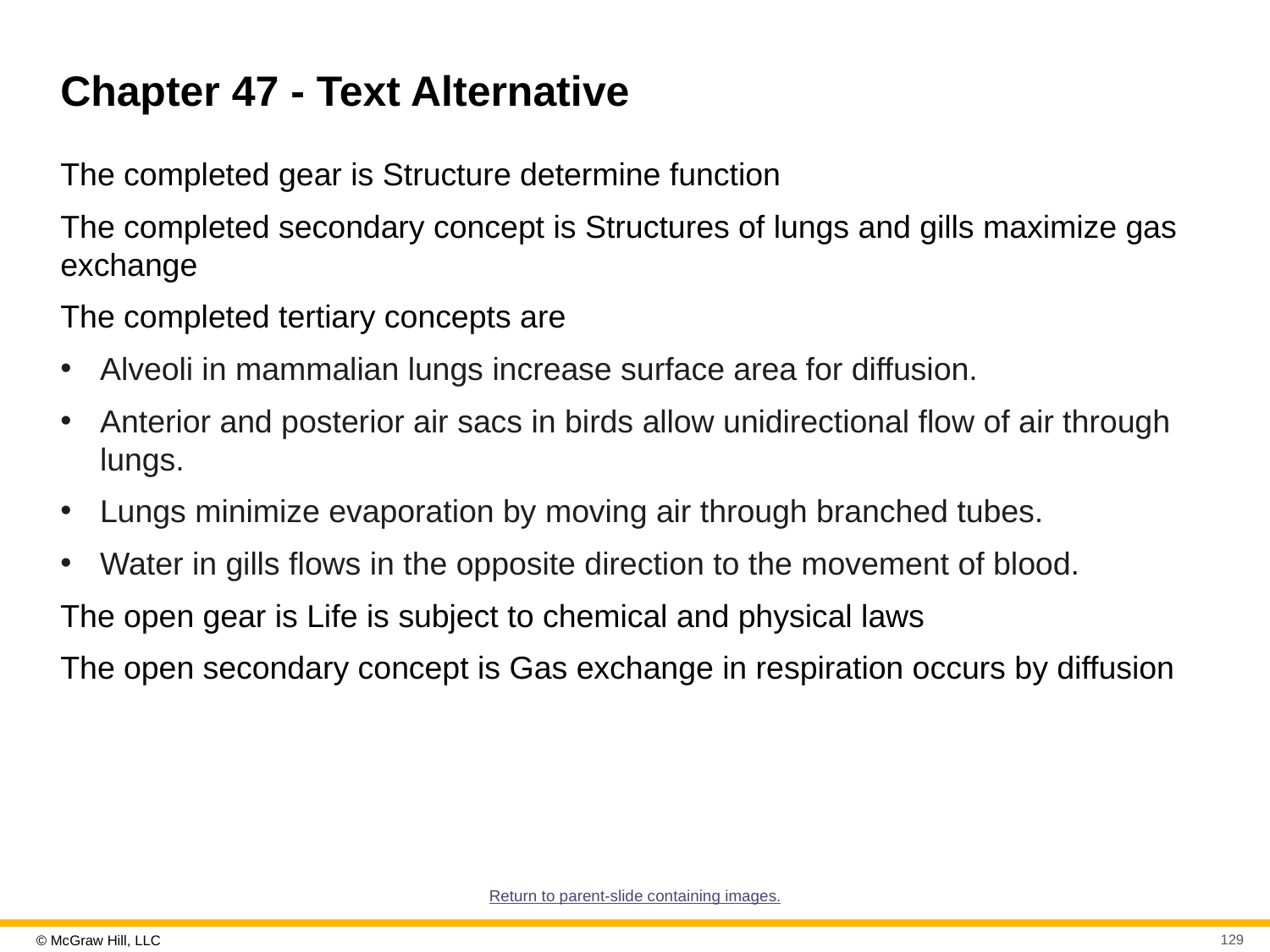

# Chapter 47 - Text Alternative
The completed gear is Structure determine function
The completed secondary concept is Structures of lungs and gills maximize gas exchange
The completed tertiary concepts are
Alveoli in mammalian lungs increase surface area for diffusion.
Anterior and posterior air sacs in birds allow unidirectional flow of air through lungs.
Lungs minimize evaporation by moving air through branched tubes.
Water in gills flows in the opposite direction to the movement of blood.
The open gear is Life is subject to chemical and physical laws
The open secondary concept is Gas exchange in respiration occurs by diffusion
Return to parent-slide containing images.
129